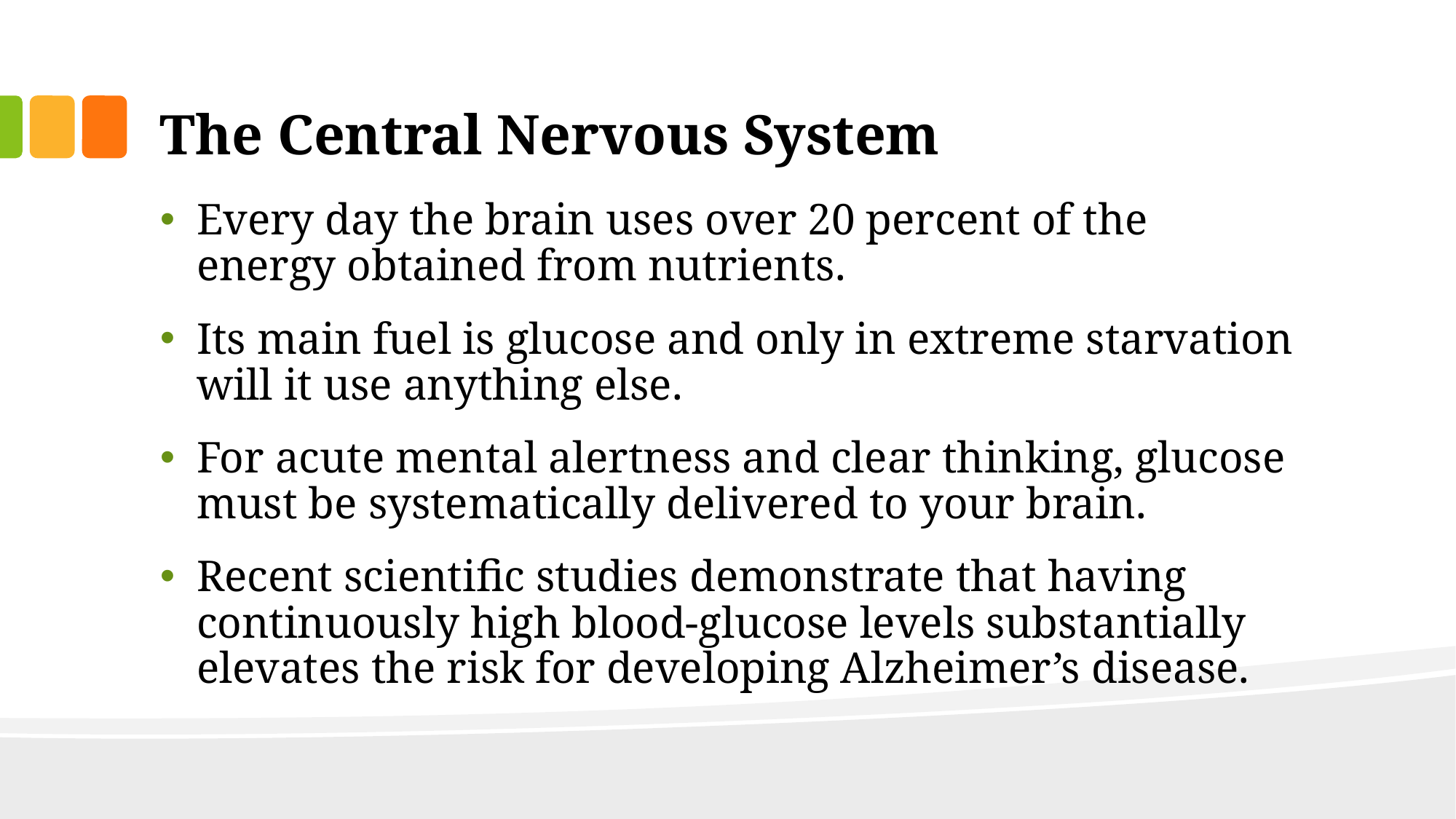

# The Central Nervous System
Every day the brain uses over 20 percent of the energy obtained from nutrients.
Its main fuel is glucose and only in extreme starvation will it use anything else.
For acute mental alertness and clear thinking, glucose must be systematically delivered to your brain.
Recent scientific studies demonstrate that having continuously high blood-glucose levels substantially elevates the risk for developing Alzheimer’s disease.